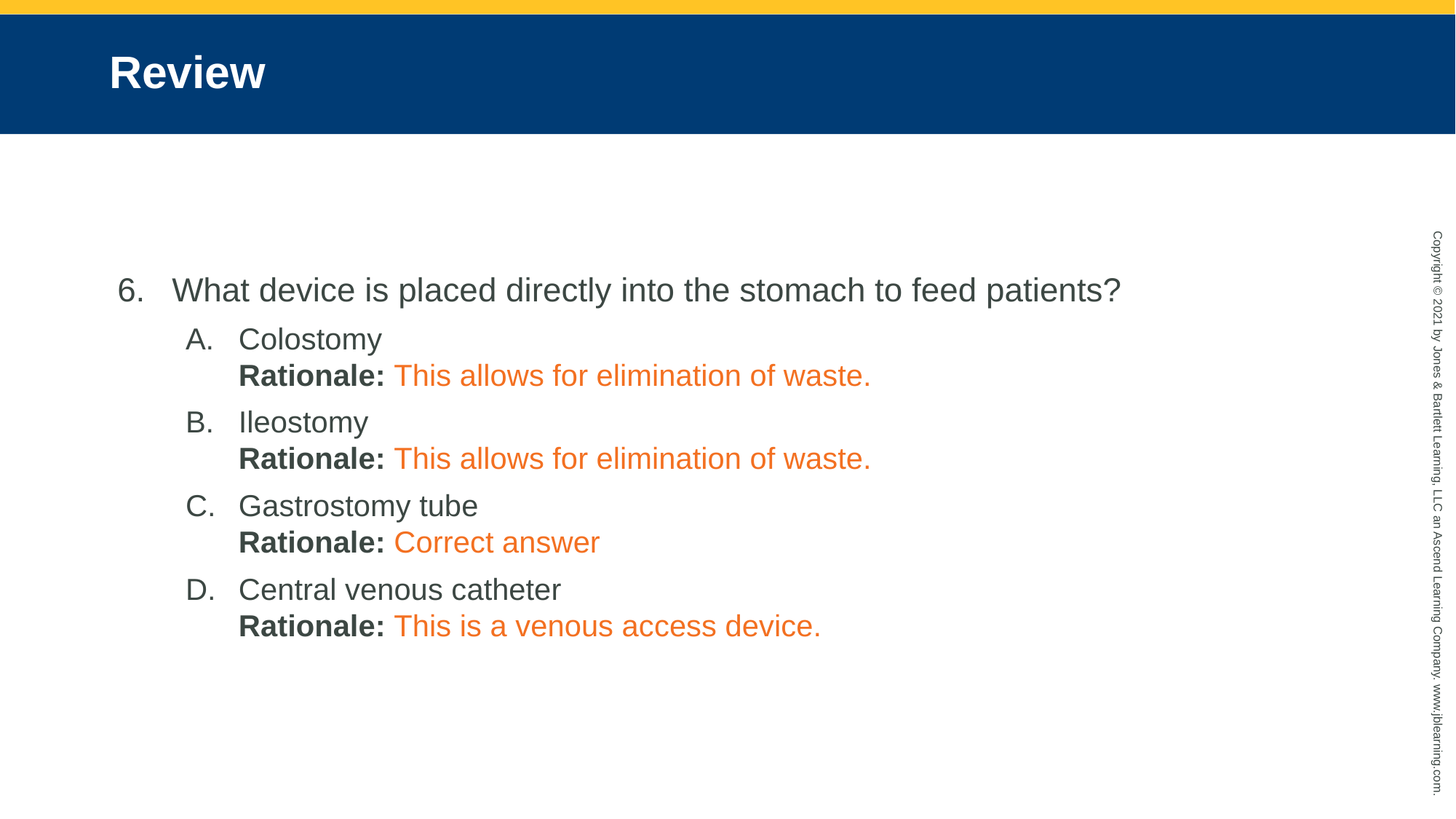

# Review
What device is placed directly into the stomach to feed patients?
Colostomy
Rationale: This allows for elimination of waste.
Ileostomy
Rationale: This allows for elimination of waste.
Gastrostomy tube
Rationale: Correct answer
Central venous catheter
Rationale: This is a venous access device.